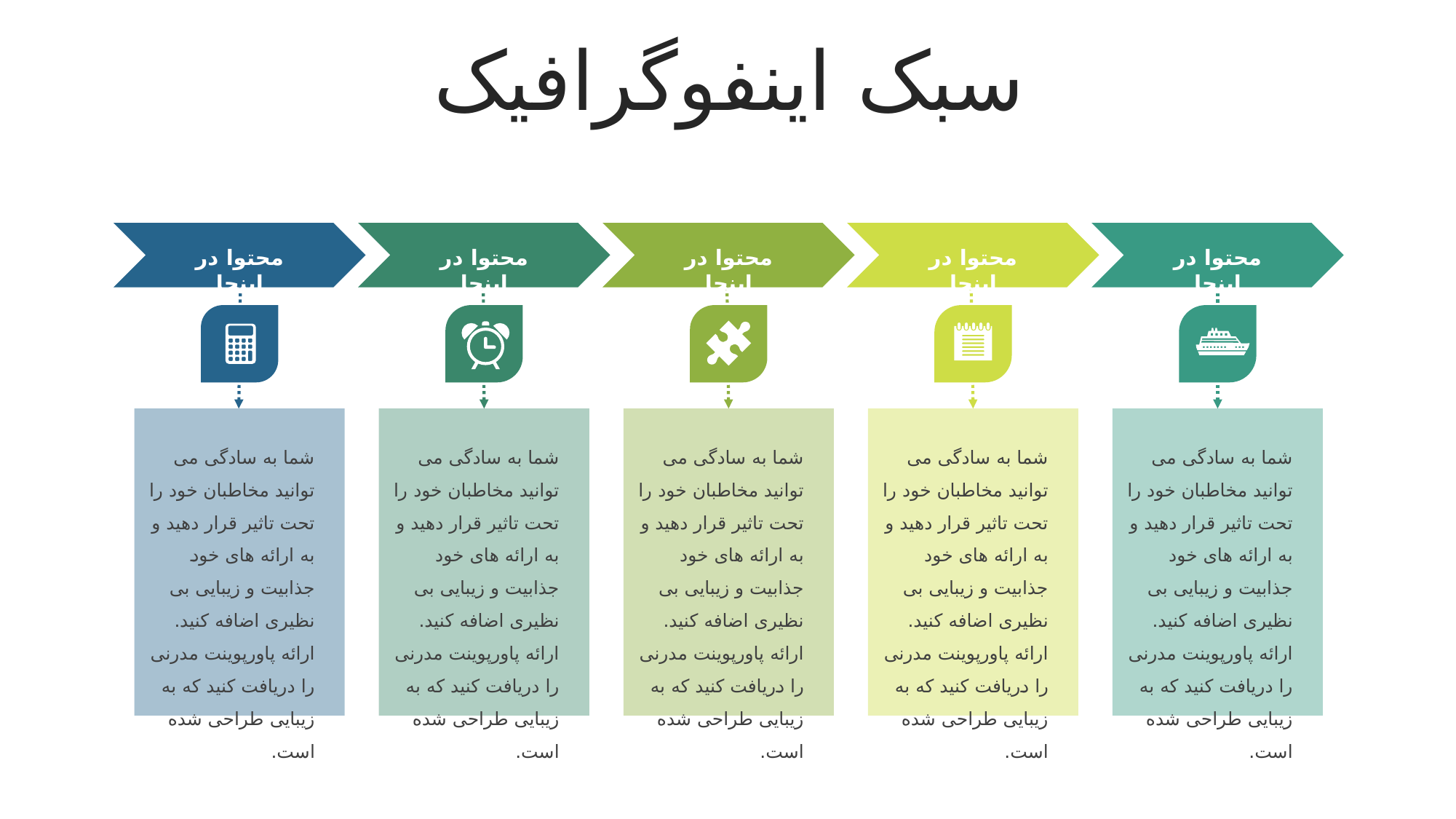

سبک اینفوگرافیک

محتوا در اینجا
محتوا در اینجا
محتوا در اینجا
محتوا در اینجا
محتوا در اینجا

شما به سادگی می توانید مخاطبان خود را تحت تاثیر قرار دهید و به ارائه های خود جذابیت و زیبایی بی نظیری اضافه کنید. ارائه پاورپوینت مدرنی را دریافت کنید که به زیبایی طراحی شده است.
شما به سادگی می توانید مخاطبان خود را تحت تاثیر قرار دهید و به ارائه های خود جذابیت و زیبایی بی نظیری اضافه کنید. ارائه پاورپوینت مدرنی را دریافت کنید که به زیبایی طراحی شده است.
شما به سادگی می توانید مخاطبان خود را تحت تاثیر قرار دهید و به ارائه های خود جذابیت و زیبایی بی نظیری اضافه کنید. ارائه پاورپوینت مدرنی را دریافت کنید که به زیبایی طراحی شده است.
شما به سادگی می توانید مخاطبان خود را تحت تاثیر قرار دهید و به ارائه های خود جذابیت و زیبایی بی نظیری اضافه کنید. ارائه پاورپوینت مدرنی را دریافت کنید که به زیبایی طراحی شده است.
شما به سادگی می توانید مخاطبان خود را تحت تاثیر قرار دهید و به ارائه های خود جذابیت و زیبایی بی نظیری اضافه کنید. ارائه پاورپوینت مدرنی را دریافت کنید که به زیبایی طراحی شده است.